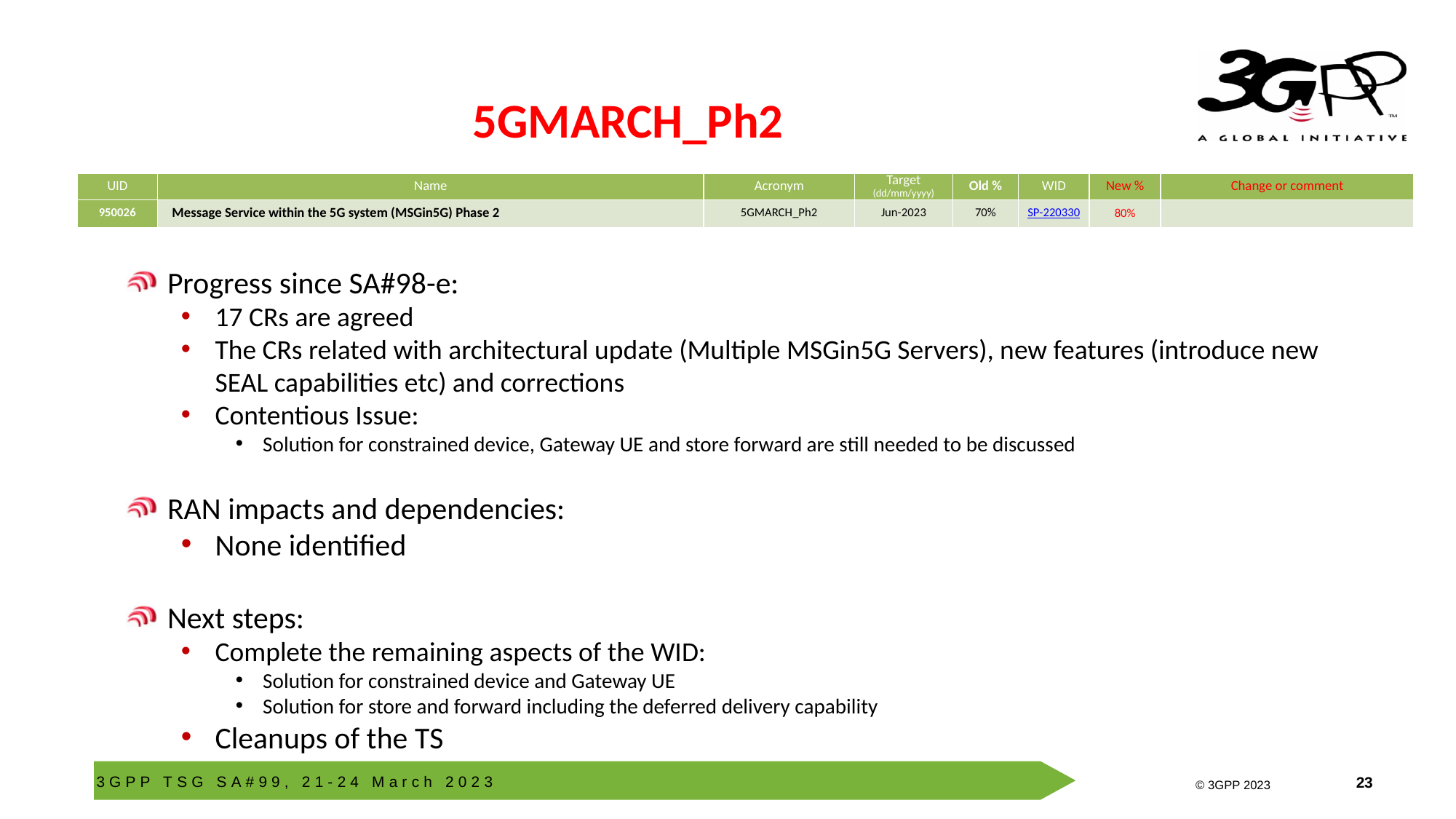

# 5GMARCH_Ph2
| UID | Name | Acronym | Target (dd/mm/yyyy) | Old % | WID | New % | Change or comment |
| --- | --- | --- | --- | --- | --- | --- | --- |
| 950026 | Message Service within the 5G system (MSGin5G) Phase 2 | 5GMARCH\_Ph2 | Jun-2023 | 70% | SP-220330 | 80% |  |
Progress since SA#98-e:
17 CRs are agreed
The CRs related with architectural update (Multiple MSGin5G Servers), new features (introduce new SEAL capabilities etc) and corrections
Contentious Issue:
Solution for constrained device, Gateway UE and store forward are still needed to be discussed

RAN impacts and dependencies:
None identified

Next steps:
Complete the remaining aspects of the WID:
Solution for constrained device and Gateway UE
Solution for store and forward including the deferred delivery capability
Cleanups of the TS